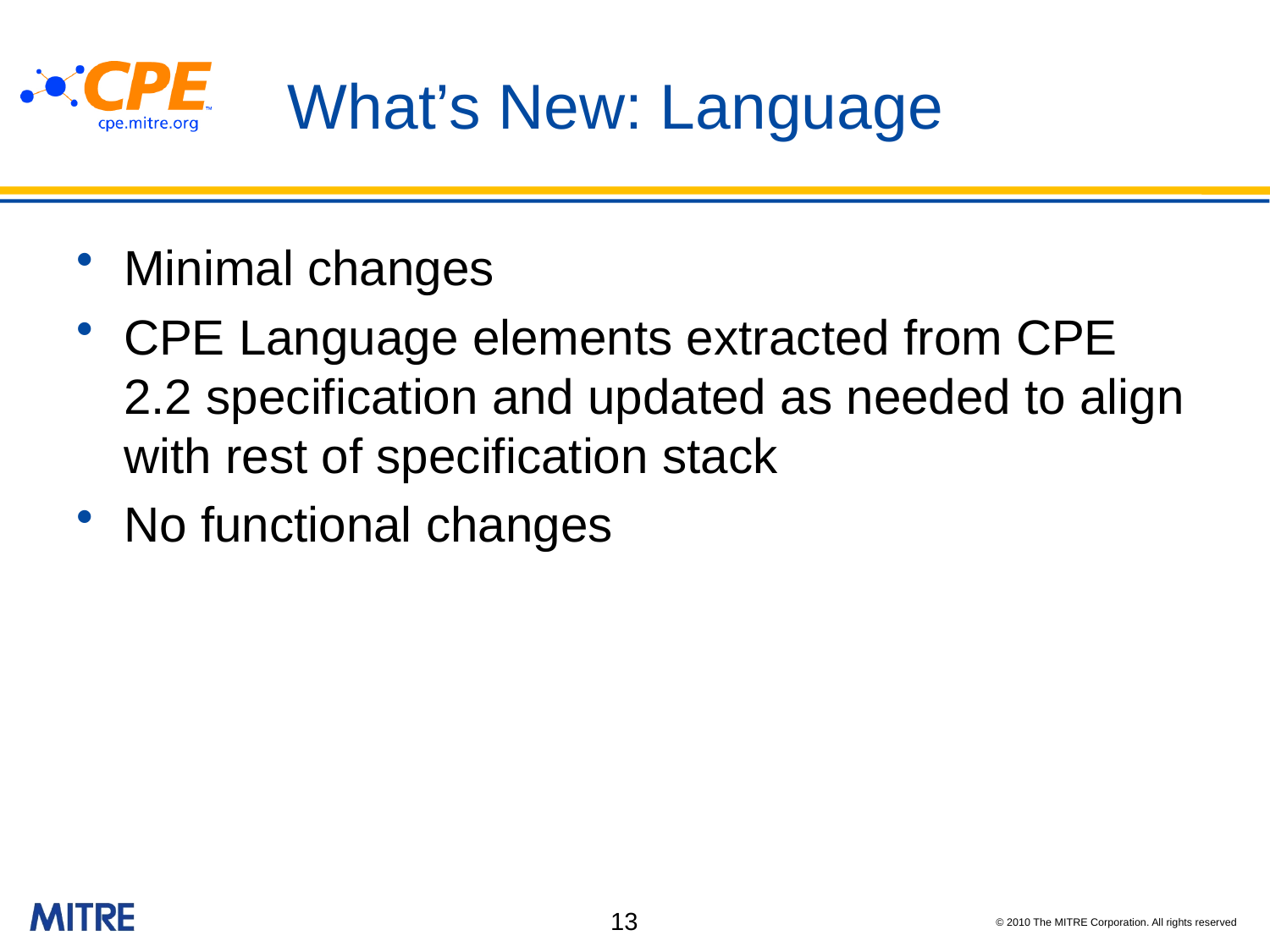

# What’s New: Language
Minimal changes
CPE Language elements extracted from CPE 2.2 specification and updated as needed to align with rest of specification stack
No functional changes
13